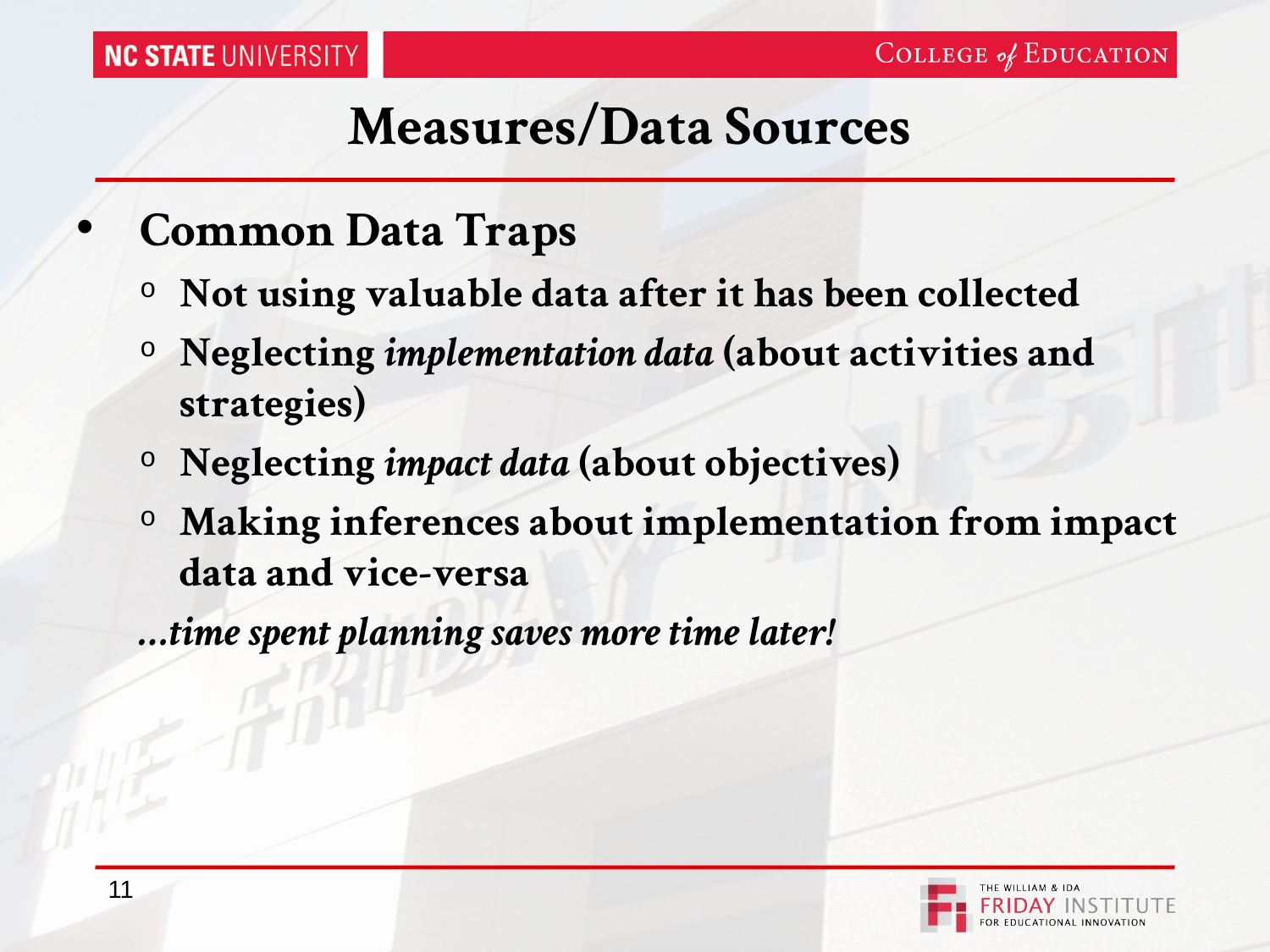

# Measures/Data Sources
Common Data Traps
Not using valuable data after it has been collected
Neglecting implementation data (about activities and strategies)
Neglecting impact data (about objectives)
Making inferences about implementation from impact data and vice-versa
…time spent planning saves more time later!
11